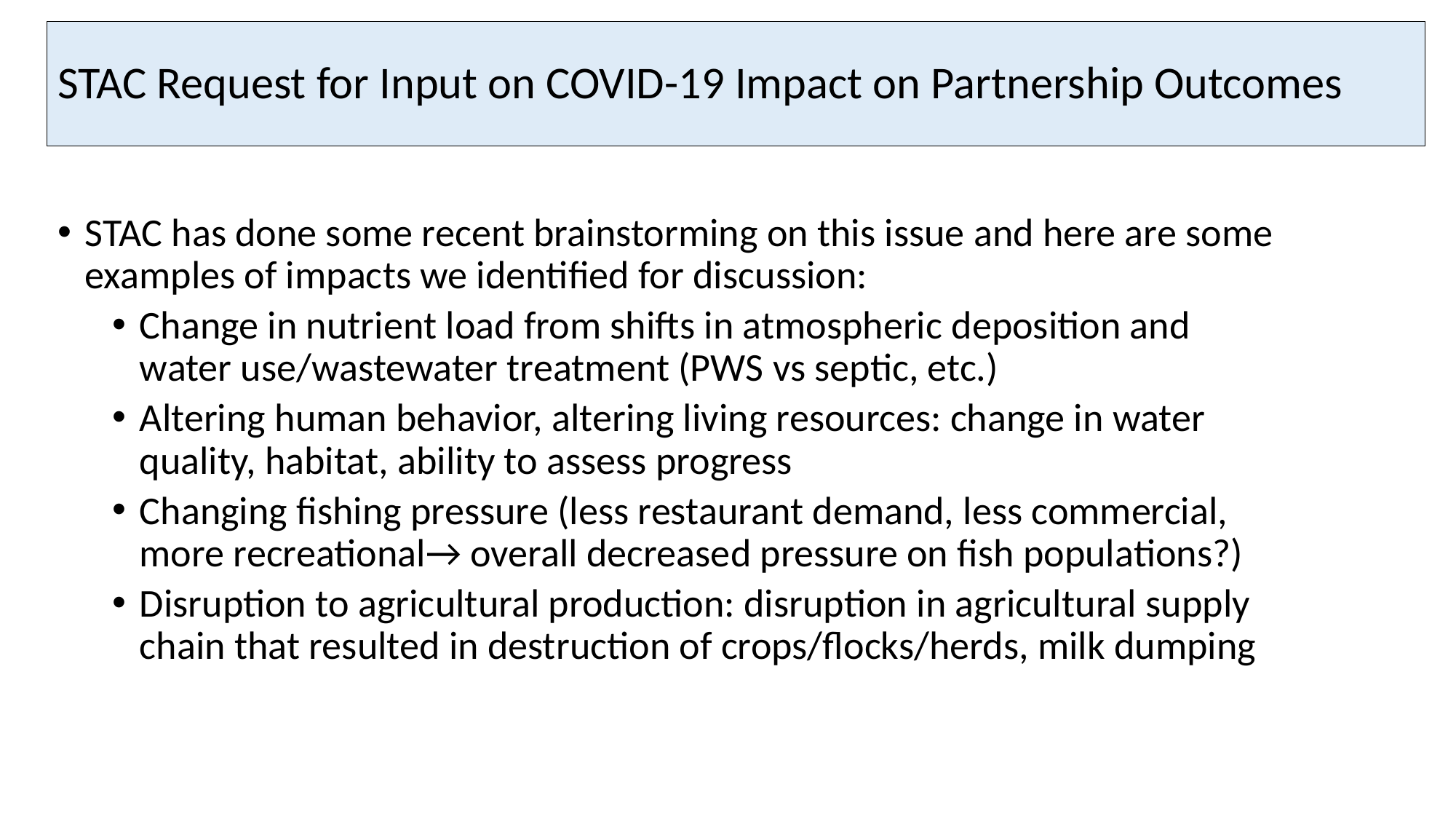

STAC Request for Input on COVID-19 Impact on Partnership Outcomes
STAC has done some recent brainstorming on this issue and here are some examples of impacts we identified for discussion:
Change in nutrient load from shifts in atmospheric deposition and water use/wastewater treatment (PWS vs septic, etc.)
Altering human behavior, altering living resources: change in water quality, habitat, ability to assess progress
Changing fishing pressure (less restaurant demand, less commercial, more recreational→ overall decreased pressure on fish populations?)
Disruption to agricultural production: disruption in agricultural supply chain that resulted in destruction of crops/flocks/herds, milk dumping